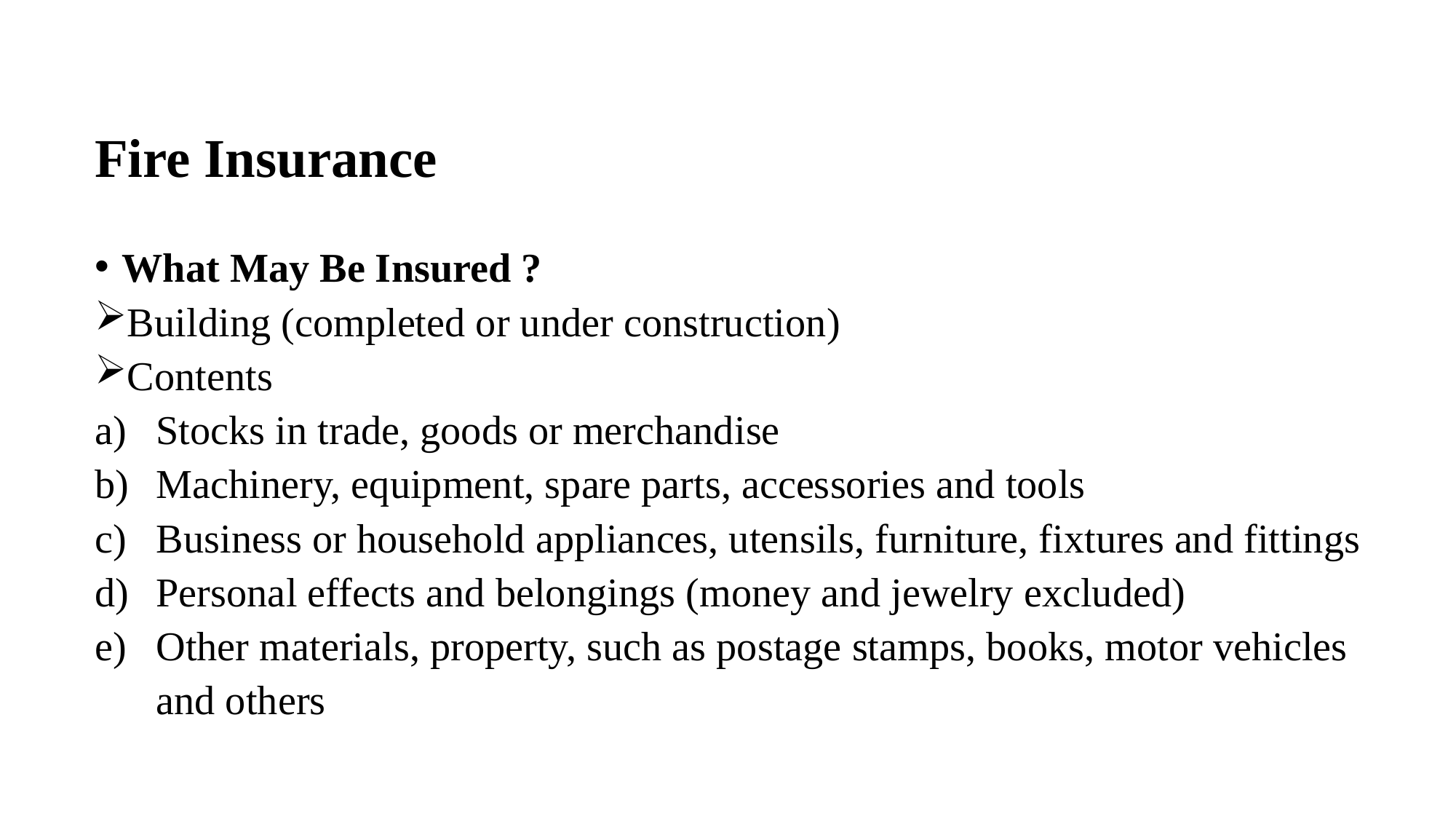

# Fire Insurance
What May Be Insured ?
Building (completed or under construction)
Contents
Stocks in trade, goods or merchandise
Machinery, equipment, spare parts, accessories and tools
Business or household appliances, utensils, furniture, fixtures and fittings
Personal effects and belongings (money and jewelry excluded)
Other materials, property, such as postage stamps, books, motor vehicles and others